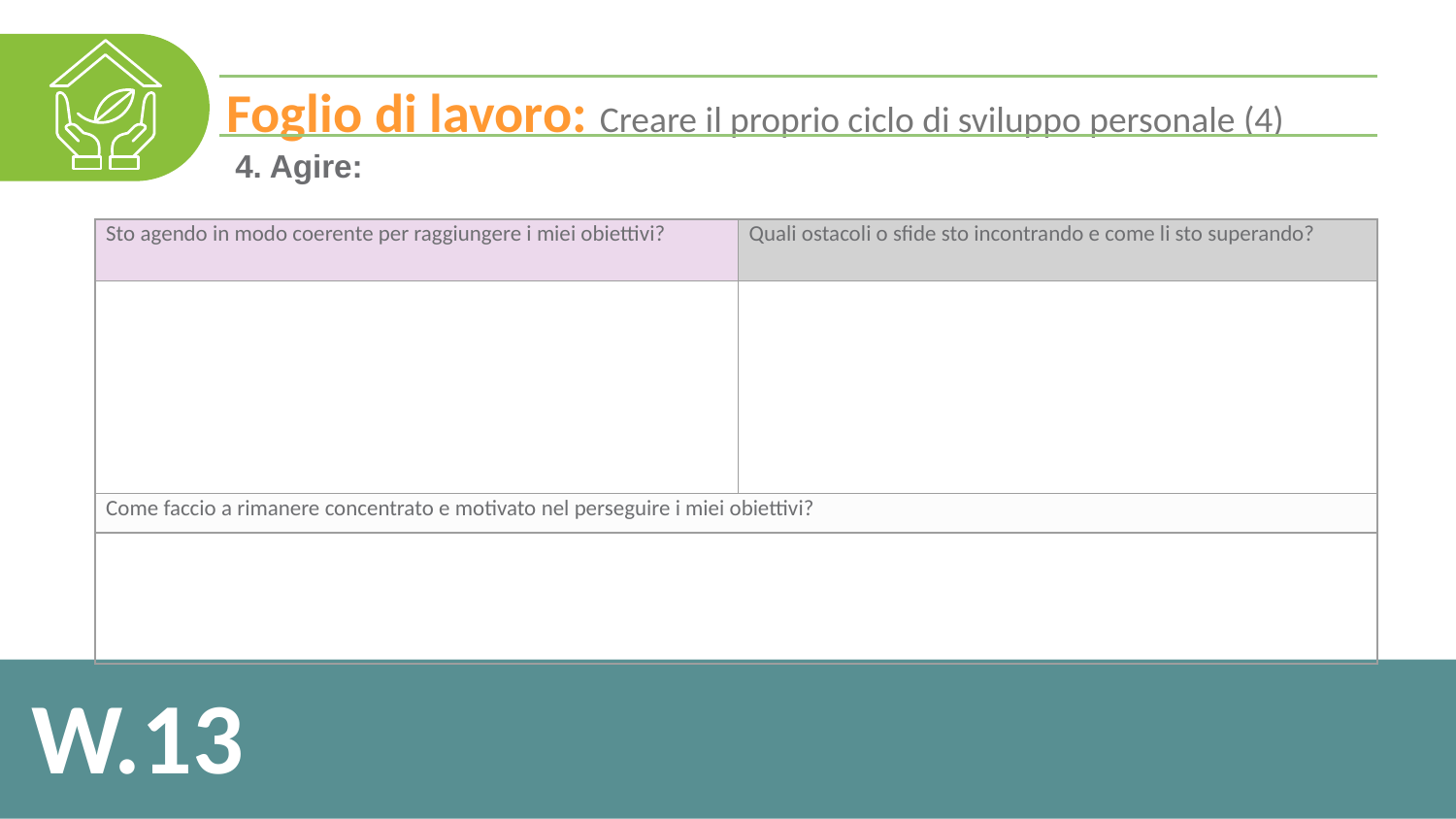

Foglio di lavoro: Creare il proprio ciclo di sviluppo personale (4)

4. Agire:
| Sto agendo in modo coerente per raggiungere i miei obiettivi? | Quali ostacoli o sfide sto incontrando e come li sto superando? |
| --- | --- |
|  |  |
| Come faccio a rimanere concentrato e motivato nel perseguire i miei obiettivi? |  |
|  |  |

W.13